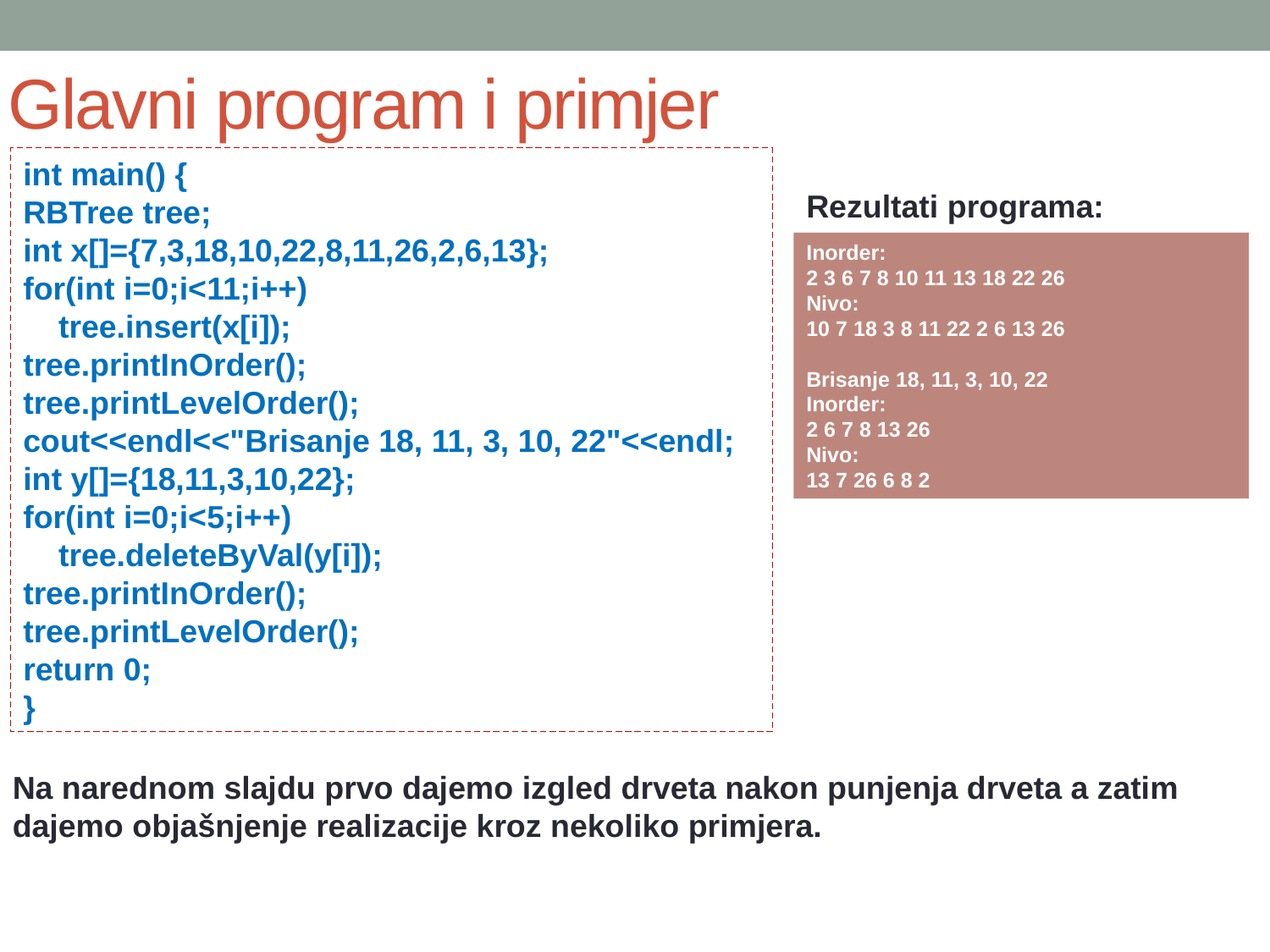

# Glavni program i primjer
int main() {
RBTree tree;
int x[]={7,3,18,10,22,8,11,26,2,6,13};
for(int i=0;i<11;i++)
    tree.insert(x[i]);
tree.printInOrder();
tree.printLevelOrder();
cout<<endl<<"Brisanje 18, 11, 3, 10, 22"<<endl;
int y[]={18,11,3,10,22};
for(int i=0;i<5;i++)
    tree.deleteByVal(y[i]);
tree.printInOrder();
tree.printLevelOrder();
return 0;
}
Rezultati programa:

Inorder:
2 3 6 7 8 10 11 13 18 22 26
Nivo:
10 7 18 3 8 11 22 2 6 13 26

Brisanje 18, 11, 3, 10, 22
Inorder:
2 6 7 8 13 26
Nivo:
13 7 26 6 8 2
Na narednom slajdu prvo dajemo izgled drveta nakon punjenja drveta a zatim dajemo objašnjenje realizacije kroz nekoliko primjera.